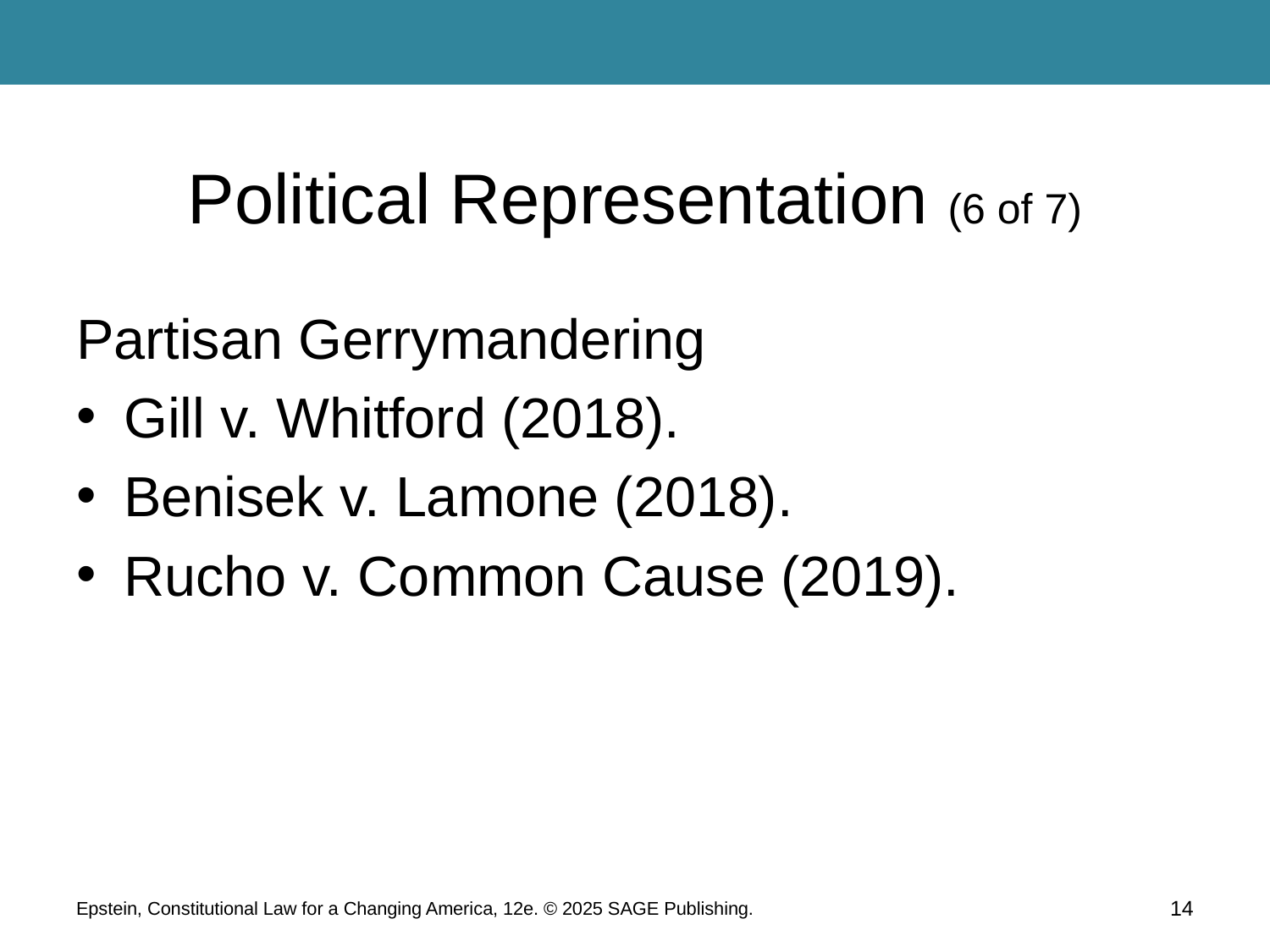

# Political Representation (6 of 7)
Partisan Gerrymandering
Gill v. Whitford (2018).
Benisek v. Lamone (2018).
Rucho v. Common Cause (2019).
Epstein, Constitutional Law for a Changing America, 12e. © 2025 SAGE Publishing.
14